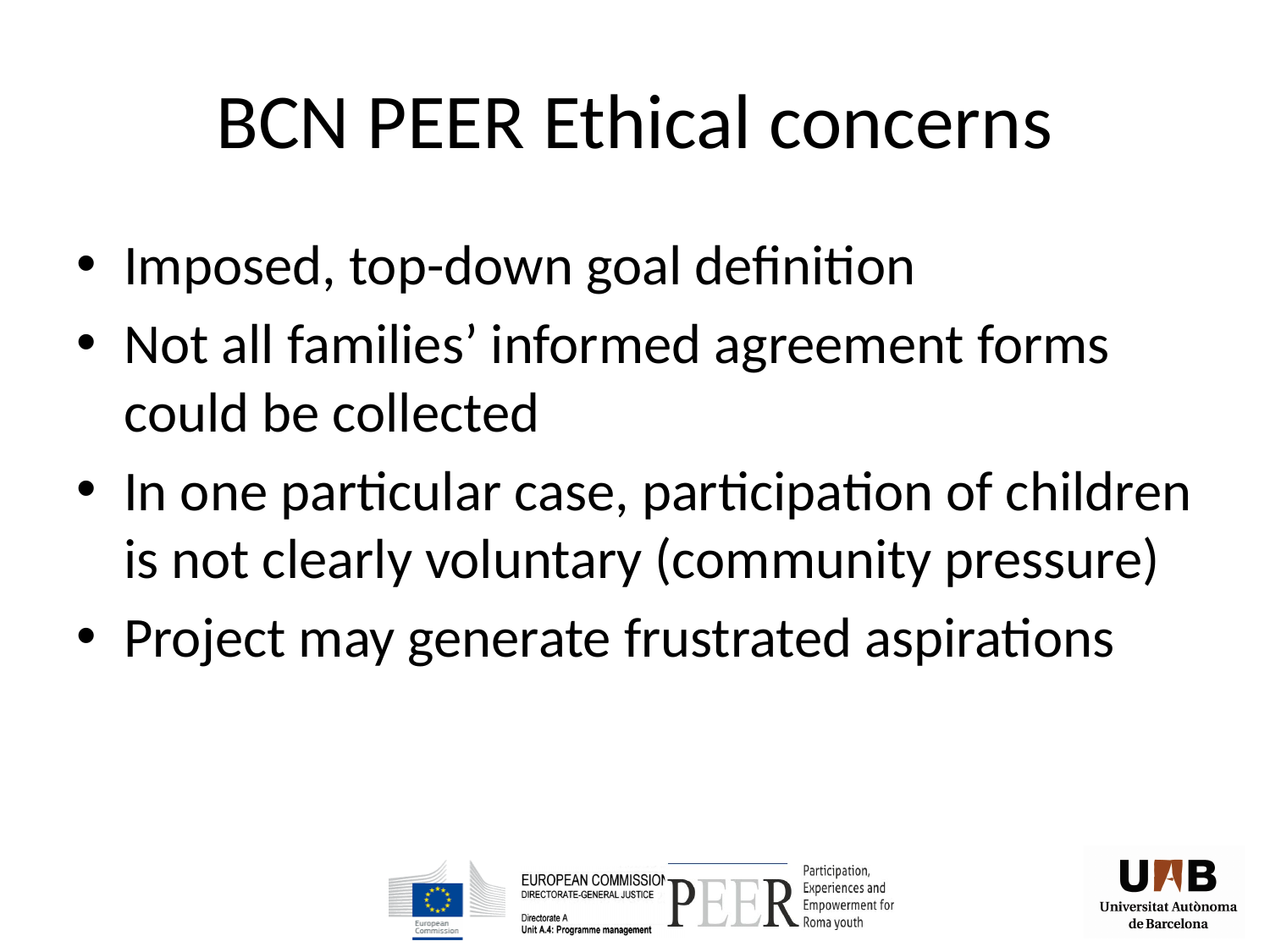

# BCN PEER Ethical concerns
Imposed, top-down goal definition
Not all families’ informed agreement forms could be collected
In one particular case, participation of children is not clearly voluntary (community pressure)
Project may generate frustrated aspirations